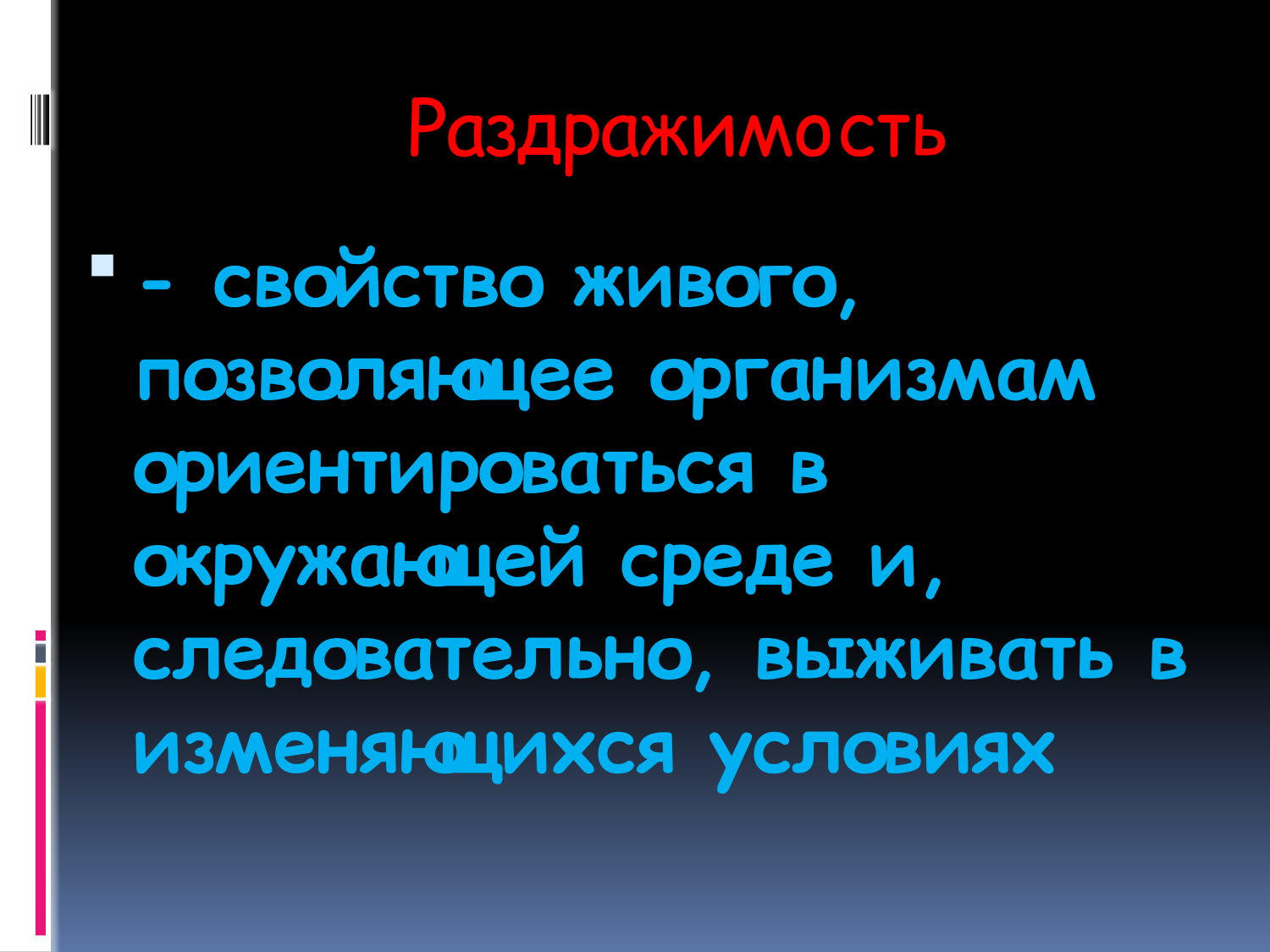

# Раздражимость
- свойство живого, позволяющее организмам ориентироваться в окружающей среде и, следовательно, выживать в изменяющихся условиях